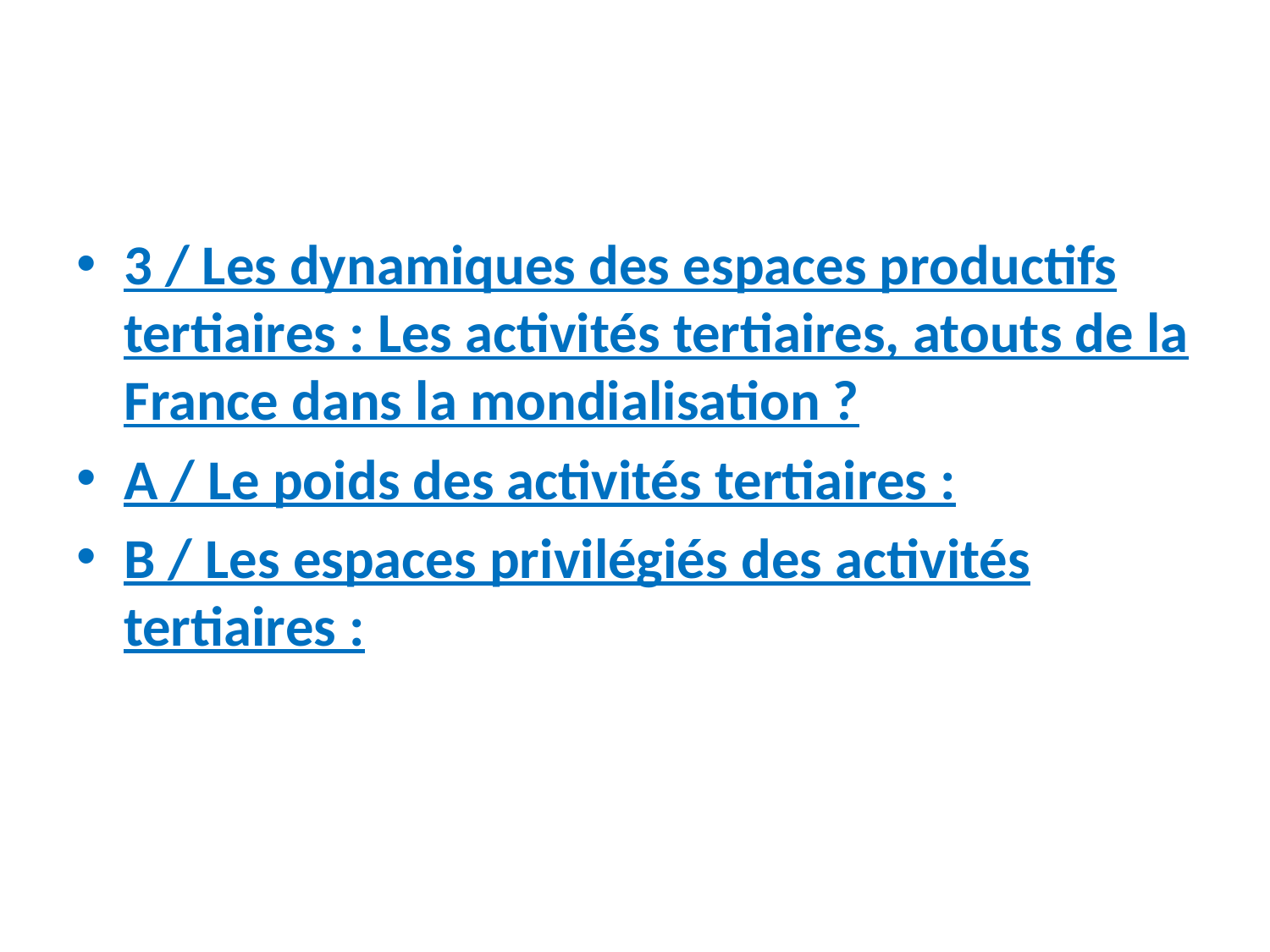

#
3 / Les dynamiques des espaces productifs tertiaires : Les activités tertiaires, atouts de la France dans la mondialisation ?
A / Le poids des activités tertiaires :
B / Les espaces privilégiés des activités tertiaires :